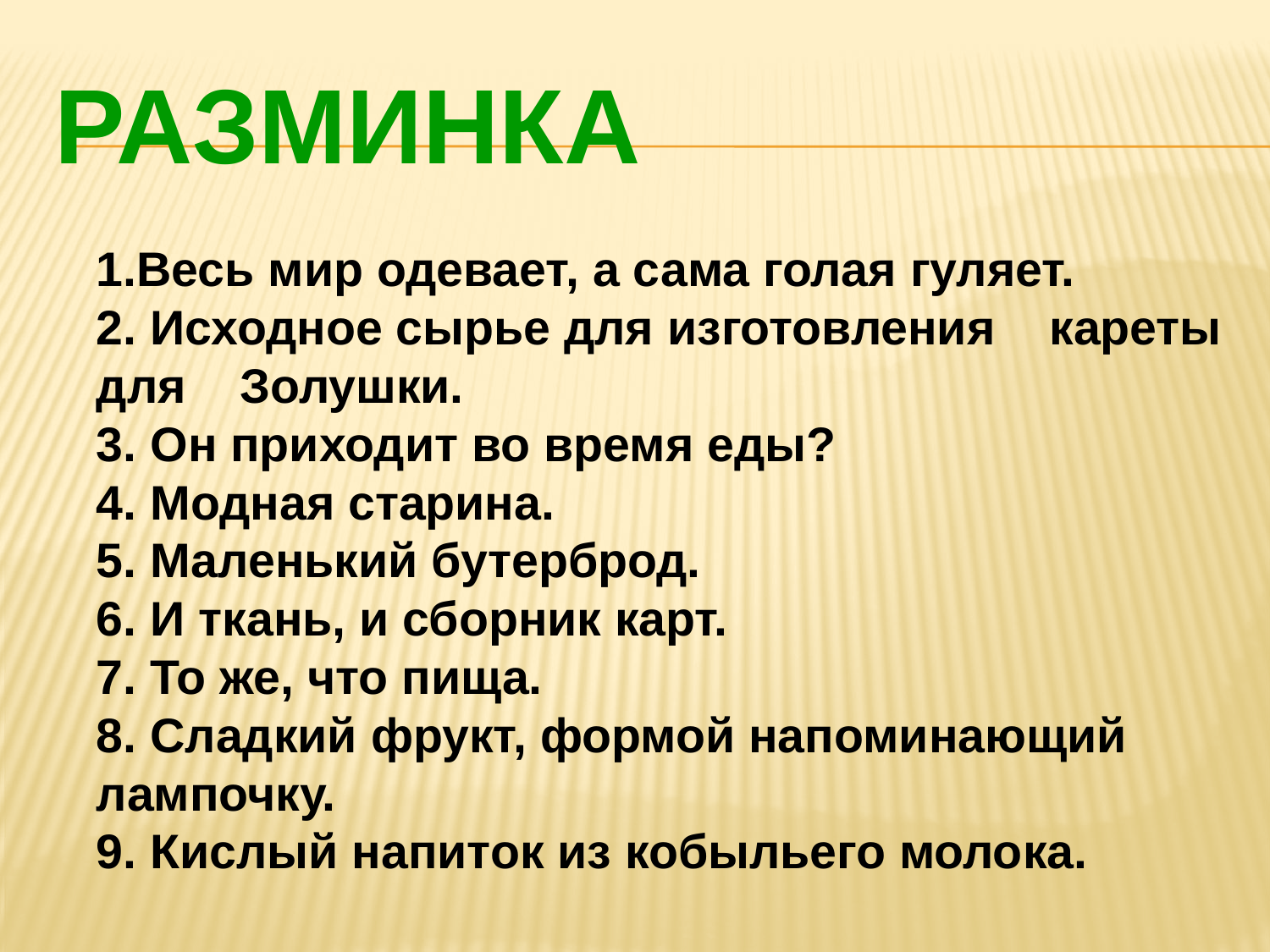

# РАЗМИНКА
1.Весь мир одевает, а сама голая гуляет.
2. Исходное сырье для изготовления    кареты для    Золушки.
3. Он приходит во время еды?
4. Модная старина.
5. Маленький бутерброд.
6. И ткань, и сборник карт.
7. То же, что пища.
8. Сладкий фрукт, формой напоминающий лампочку.
9. Кислый напиток из кобыльего молока.